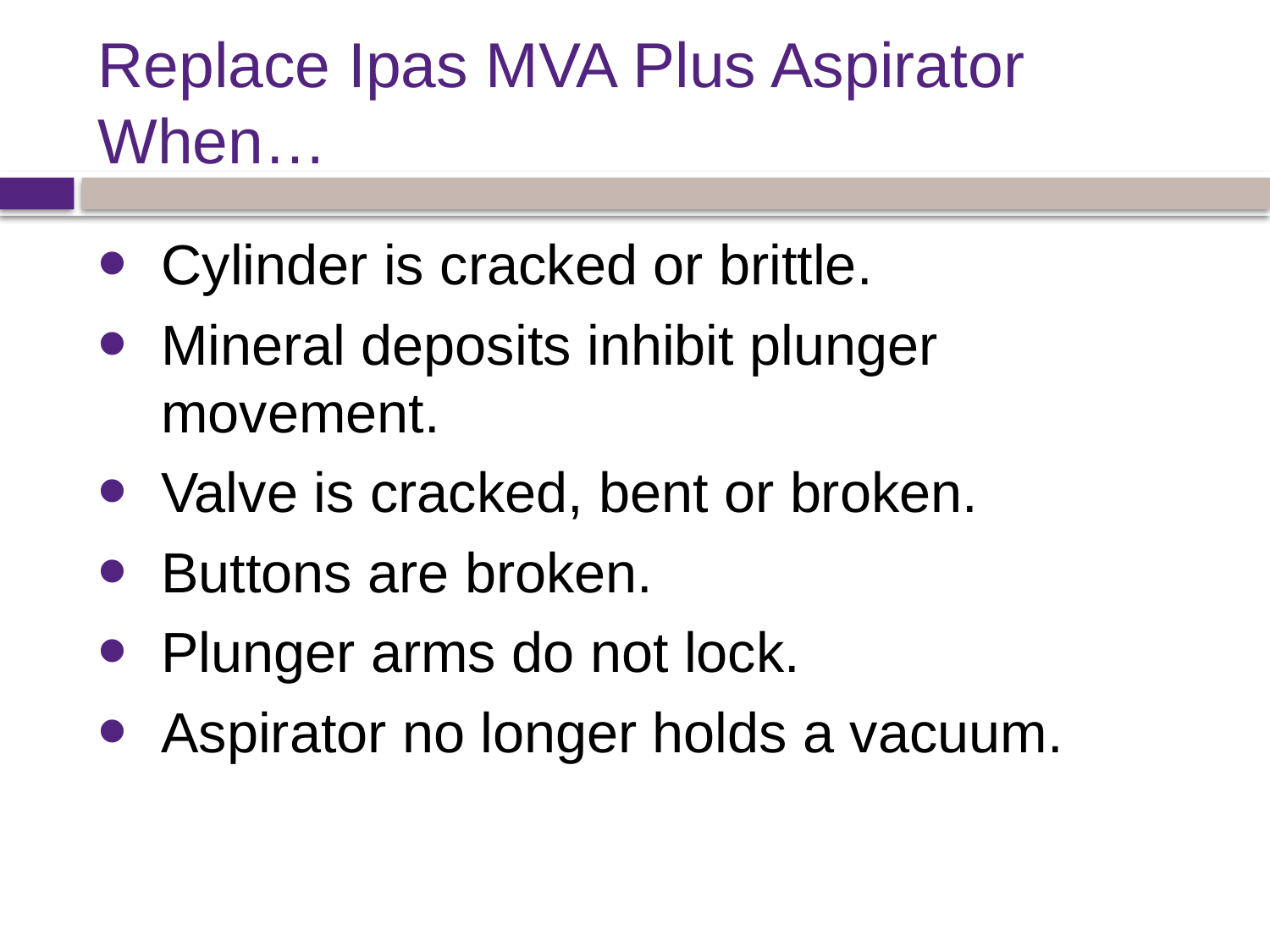

# Replace Ipas MVA Plus Aspirator When…
Cylinder is cracked or brittle.
Mineral deposits inhibit plunger movement.
Valve is cracked, bent or broken.
Buttons are broken.
Plunger arms do not lock.
Aspirator no longer holds a vacuum.